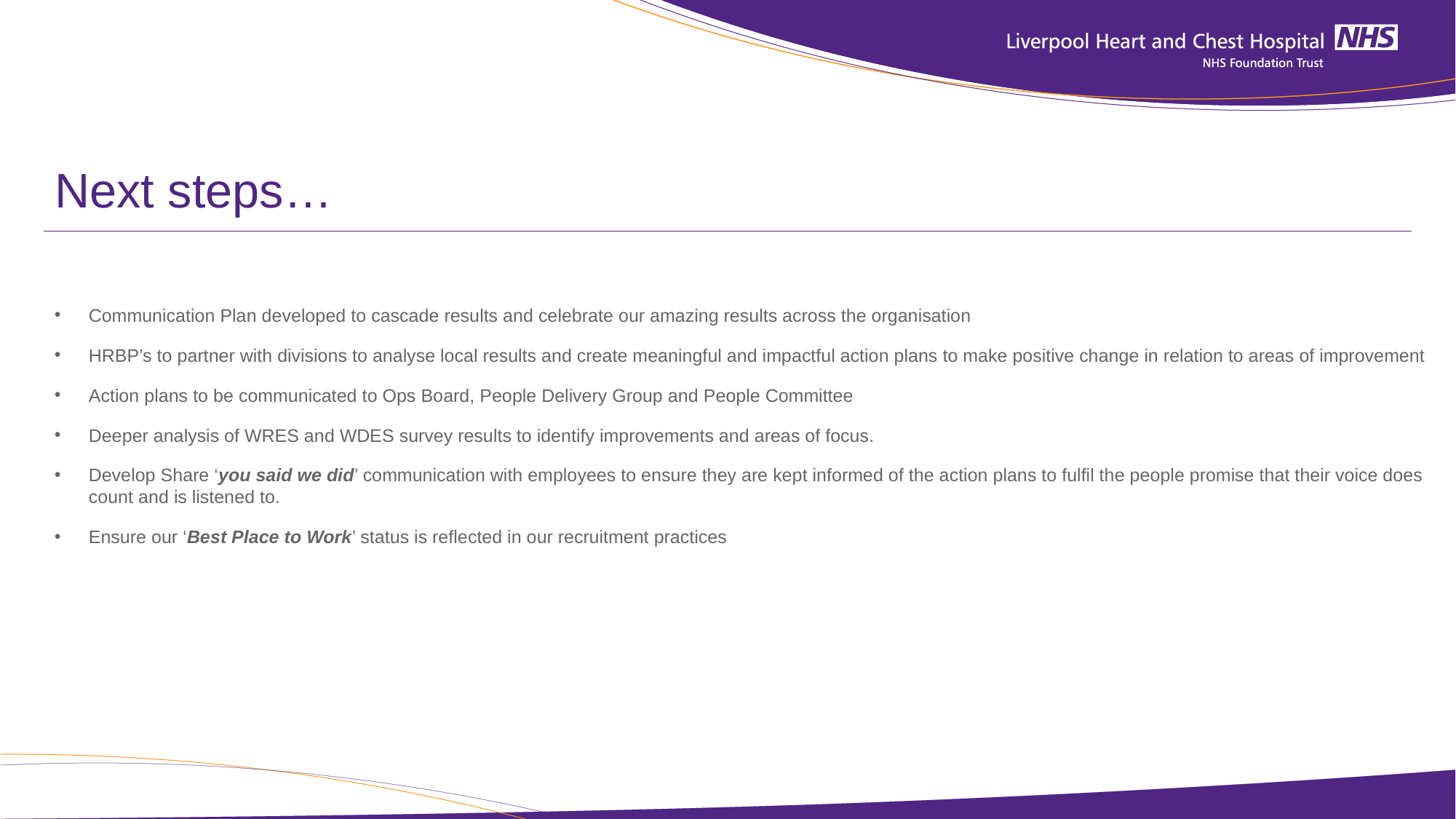

# Next steps…

Communication Plan developed to cascade results and celebrate our amazing results across the organisation
HRBP’s to partner with divisions to analyse local results and create meaningful and impactful action plans to make positive change in relation to areas of improvement
Action plans to be communicated to Ops Board, People Delivery Group and People Committee
Deeper analysis of WRES and WDES survey results to identify improvements and areas of focus.
Develop Share ‘you said we did’ communication with employees to ensure they are kept informed of the action plans to fulfil the people promise that their voice does count and is listened to.
Ensure our ‘Best Place to Work’ status is reflected in our recruitment practices